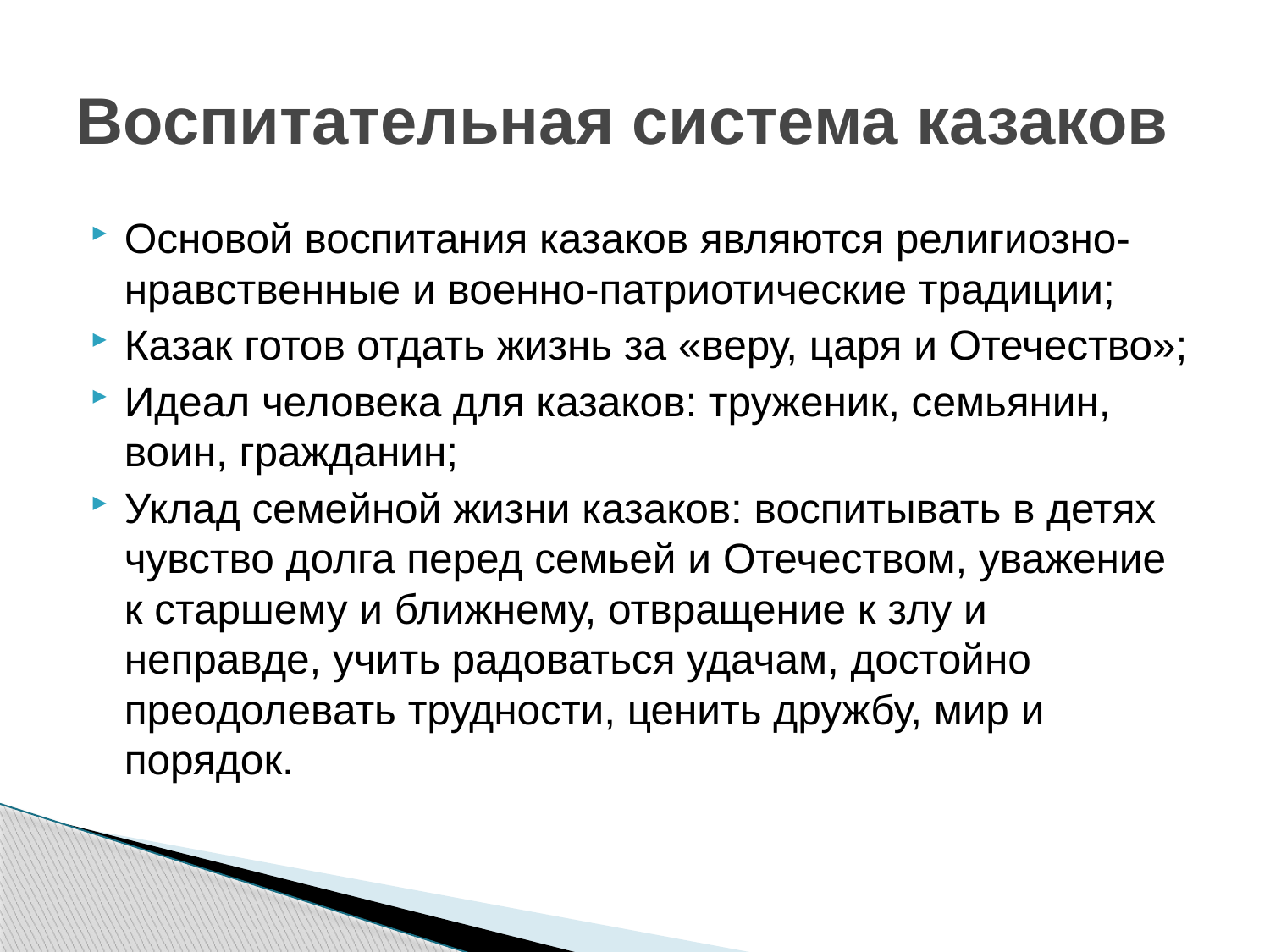

# Воспитательная система казаков
Основой воспитания казаков являются религиозно-нравственные и военно-патриотические традиции;
Казак готов отдать жизнь за «веру, царя и Отечество»;
Идеал человека для казаков: труженик, семьянин, воин, гражданин;
Уклад семейной жизни казаков: воспитывать в детях чувство долга перед семьей и Отечеством, уважение к старшему и ближнему, отвращение к злу и неправде, учить радоваться удачам, достойно преодолевать трудности, ценить дружбу, мир и порядок.